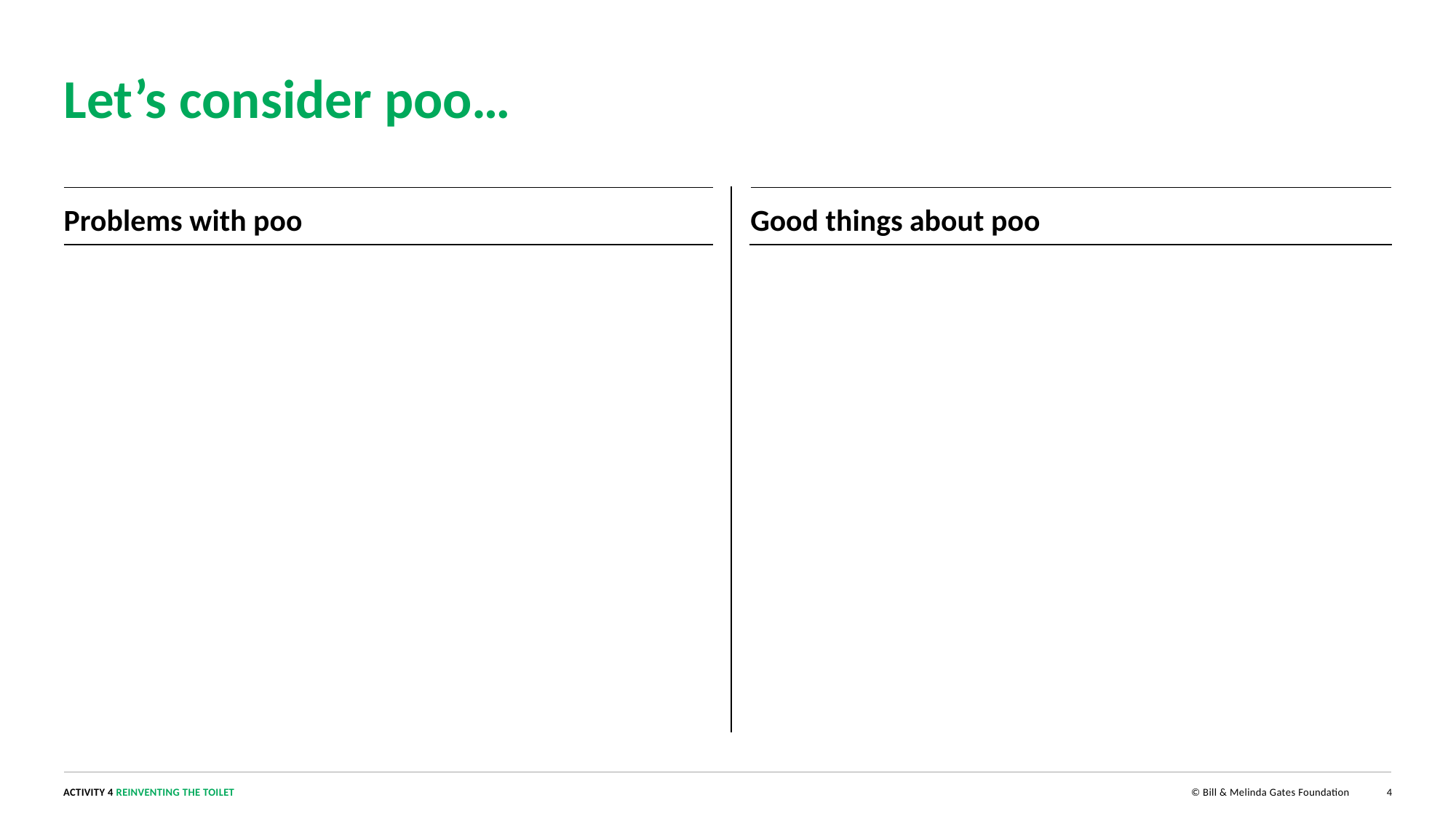

# Let’s consider poo…
Problems with poo
Good things about poo

4
ACTIVITY 4 REINVENTING THE TOILET